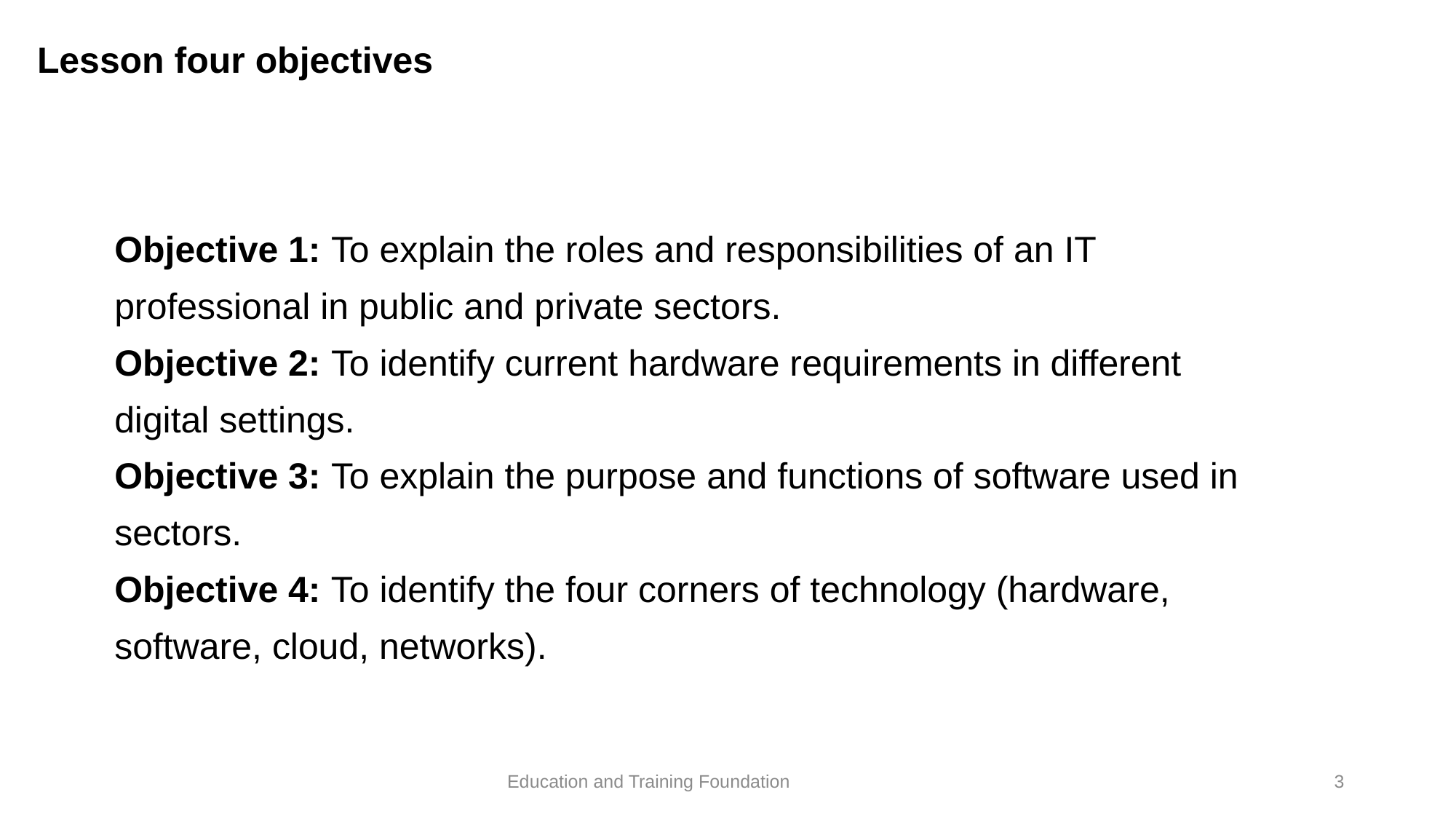

# Lesson four objectives
Objective 1: To explain the roles and responsibilities of an IT professional in public and private sectors.
Objective 2: To identify current hardware requirements in different digital settings.
Objective 3: To explain the purpose and functions of software used in sectors.
Objective 4: To identify the four corners of technology (hardware, software, cloud, networks).

3
Education and Training Foundation